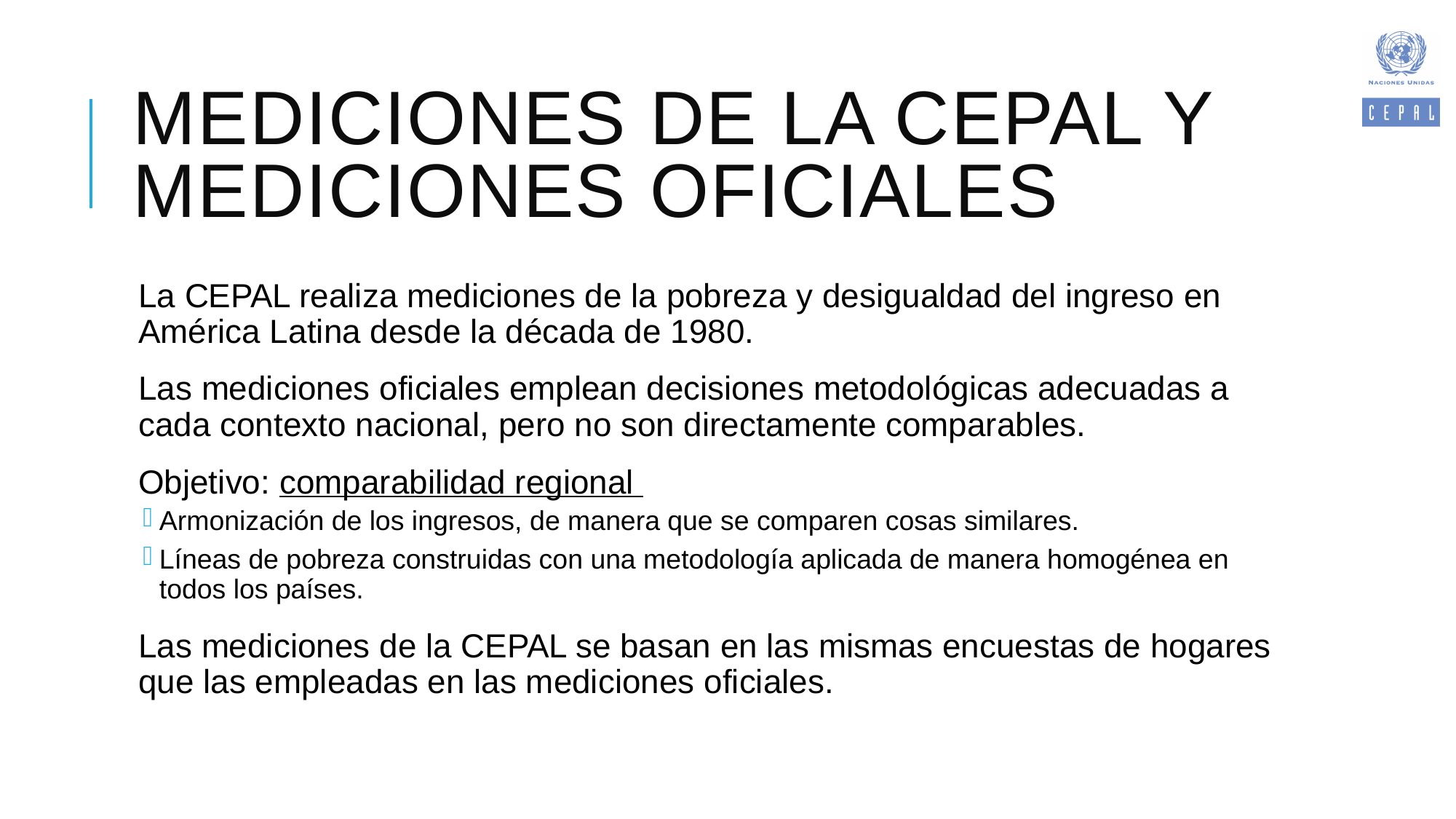

# Mediciones de la CEPAL y mediciones oficiales
La CEPAL realiza mediciones de la pobreza y desigualdad del ingreso en América Latina desde la década de 1980.
Las mediciones oficiales emplean decisiones metodológicas adecuadas a cada contexto nacional, pero no son directamente comparables.
Objetivo: comparabilidad regional
Armonización de los ingresos, de manera que se comparen cosas similares.
Líneas de pobreza construidas con una metodología aplicada de manera homogénea en todos los países.
Las mediciones de la CEPAL se basan en las mismas encuestas de hogares que las empleadas en las mediciones oficiales.